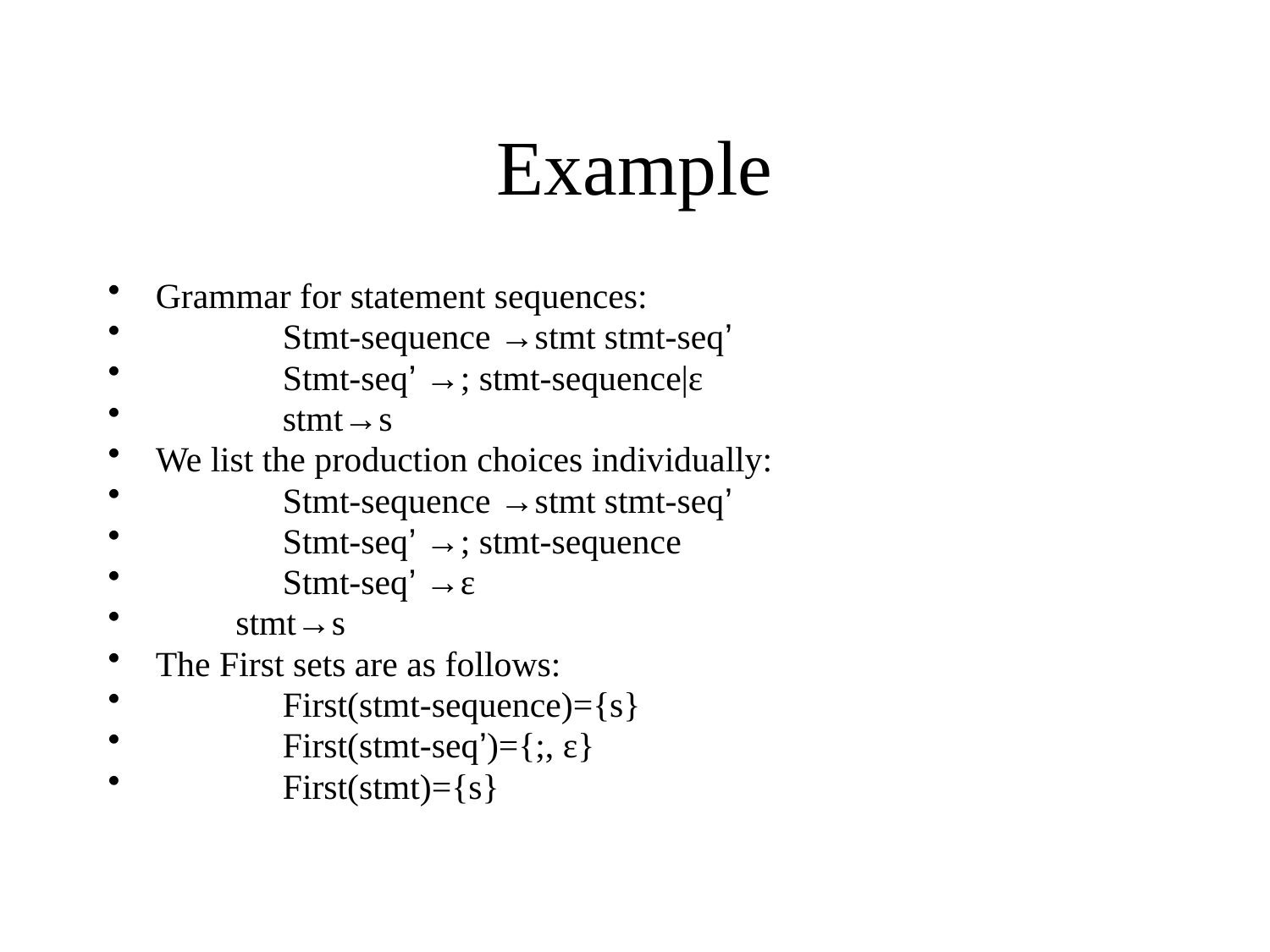

# Example
Grammar for statement sequences:
	Stmt-sequence →stmt stmt-seq’
	Stmt-seq’ →; stmt-sequence|ε
	stmt→s
We list the production choices individually:
	Stmt-sequence →stmt stmt-seq’
	Stmt-seq’ →; stmt-sequence
	Stmt-seq’ →ε
         stmt→s
The First sets are as follows:
	First(stmt-sequence)={s}
	First(stmt-seq’)={;, ε}
	First(stmt)={s}